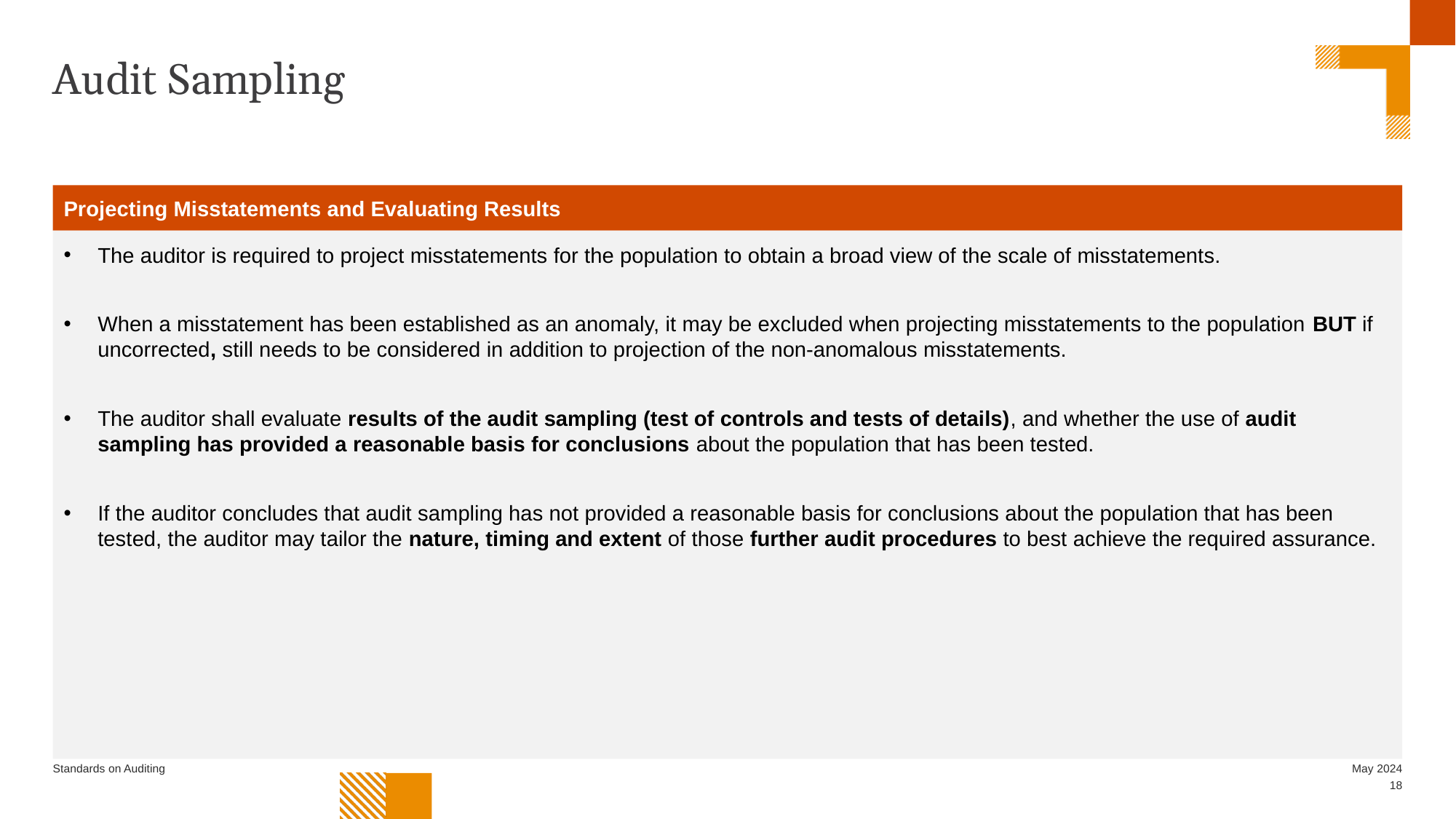

# Audit Sampling
Projecting Misstatements and Evaluating Results
The auditor is required to project misstatements for the population to obtain a broad view of the scale of misstatements.

When a misstatement has been established as an anomaly, it may be excluded when projecting misstatements to the population BUT if uncorrected, still needs to be considered in addition to projection of the non-anomalous misstatements.

The auditor shall evaluate results of the audit sampling (test of controls and tests of details), and whether the use of audit sampling has provided a reasonable basis for conclusions about the population that has been tested.

If the auditor concludes that audit sampling has not provided a reasonable basis for conclusions about the population that has been tested, the auditor may tailor the nature, timing and extent of those further audit procedures to best achieve the required assurance.
Standards on Auditing
May 2024
18